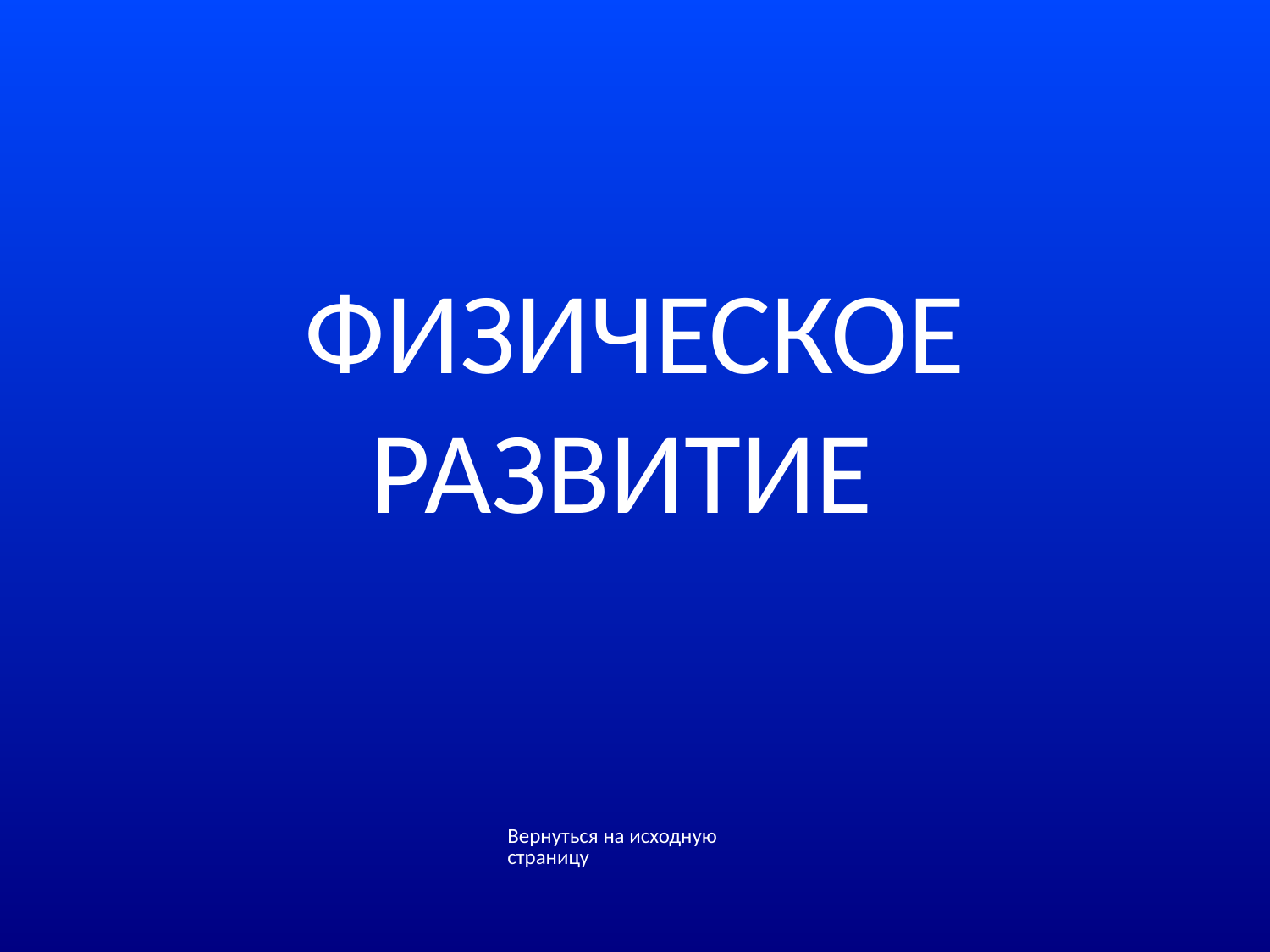

# ФИЗИЧЕСКОЕ РАЗВИТИЕ
Вернуться на исходную страницу